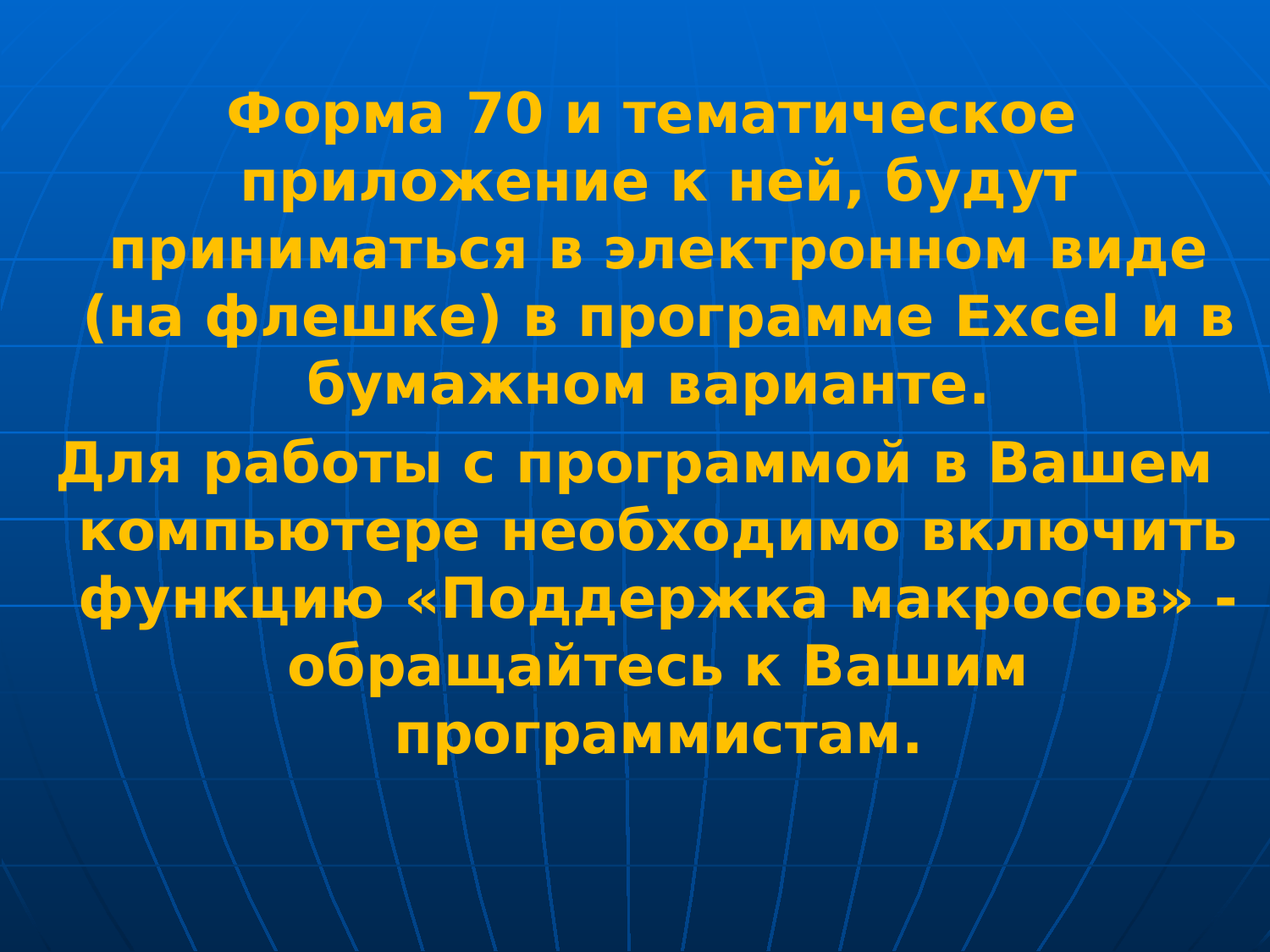

Форма 70 и тематическое приложение к ней, будут приниматься в электронном виде (на флешке) в программе Excel и в бумажном варианте.
Для работы с программой в Вашем компьютере необходимо включить функцию «Поддержка макросов» - обращайтесь к Вашим программистам.

#